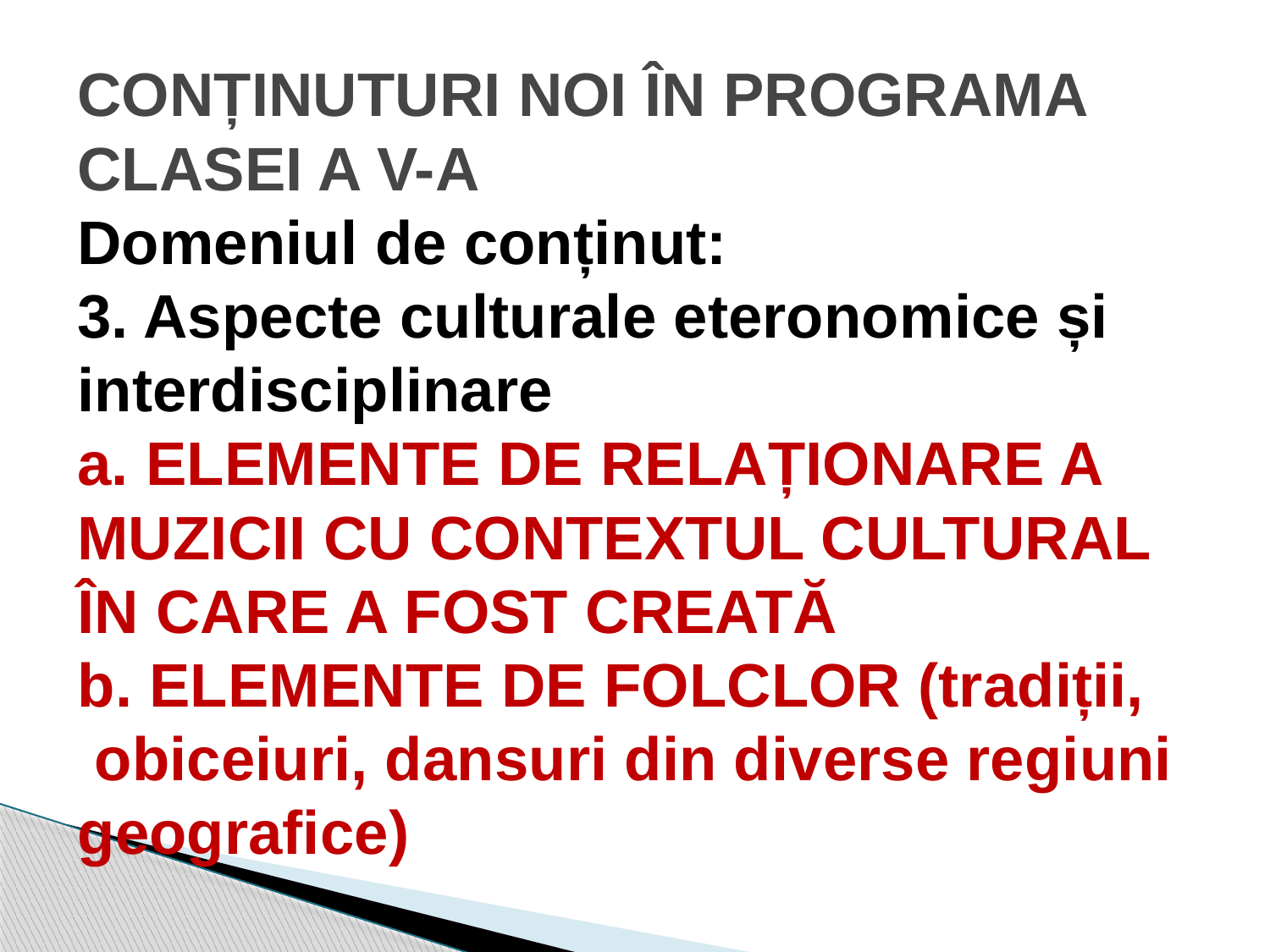

# CONȚINUTURI NOI ÎN PROGRAMA CLASEI A V-A Domeniul de conținut: 3. Aspecte culturale eteronomice și interdisciplinare a. ELEMENTE DE RELAȚIONARE A MUZICII CU CONTEXTUL CULTURAL ÎN CARE A FOST CREATĂ b. ELEMENTE DE FOLCLOR (tradiții,      obiceiuri, dansuri din diverse regiuni geografice)